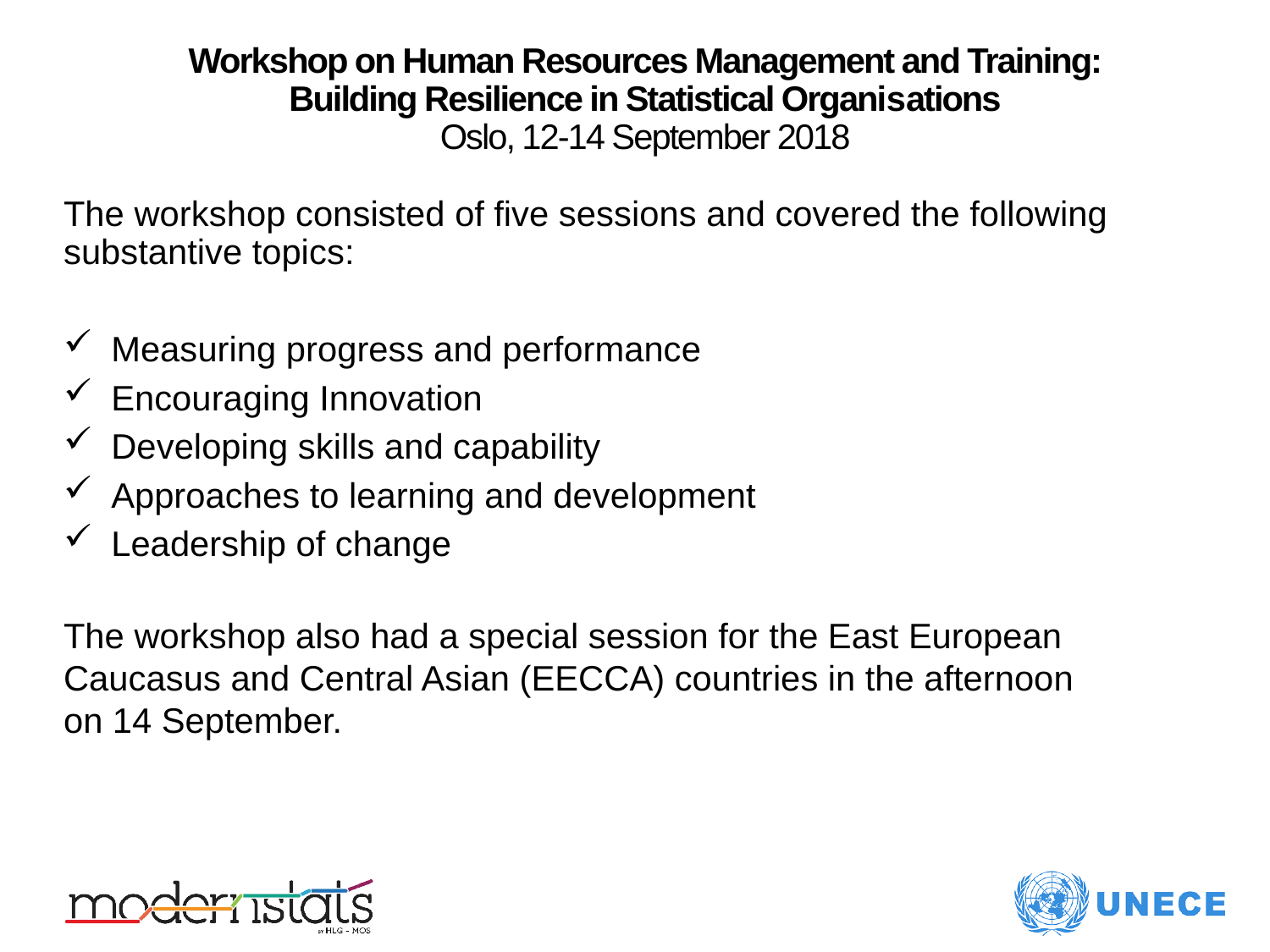

# Workshop on Human Resources Management and Training: Building Resilience in Statistical Organisations Oslo, 12-14 September 2018
The workshop consisted of five sessions and covered the following substantive topics:

Measuring progress and performance
Encouraging Innovation
Developing skills and capability
Approaches to learning and development
Leadership of change

The workshop also had a special session for the East European Caucasus and Central Asian (EECCA) countries in the afternoon
on 14 September.